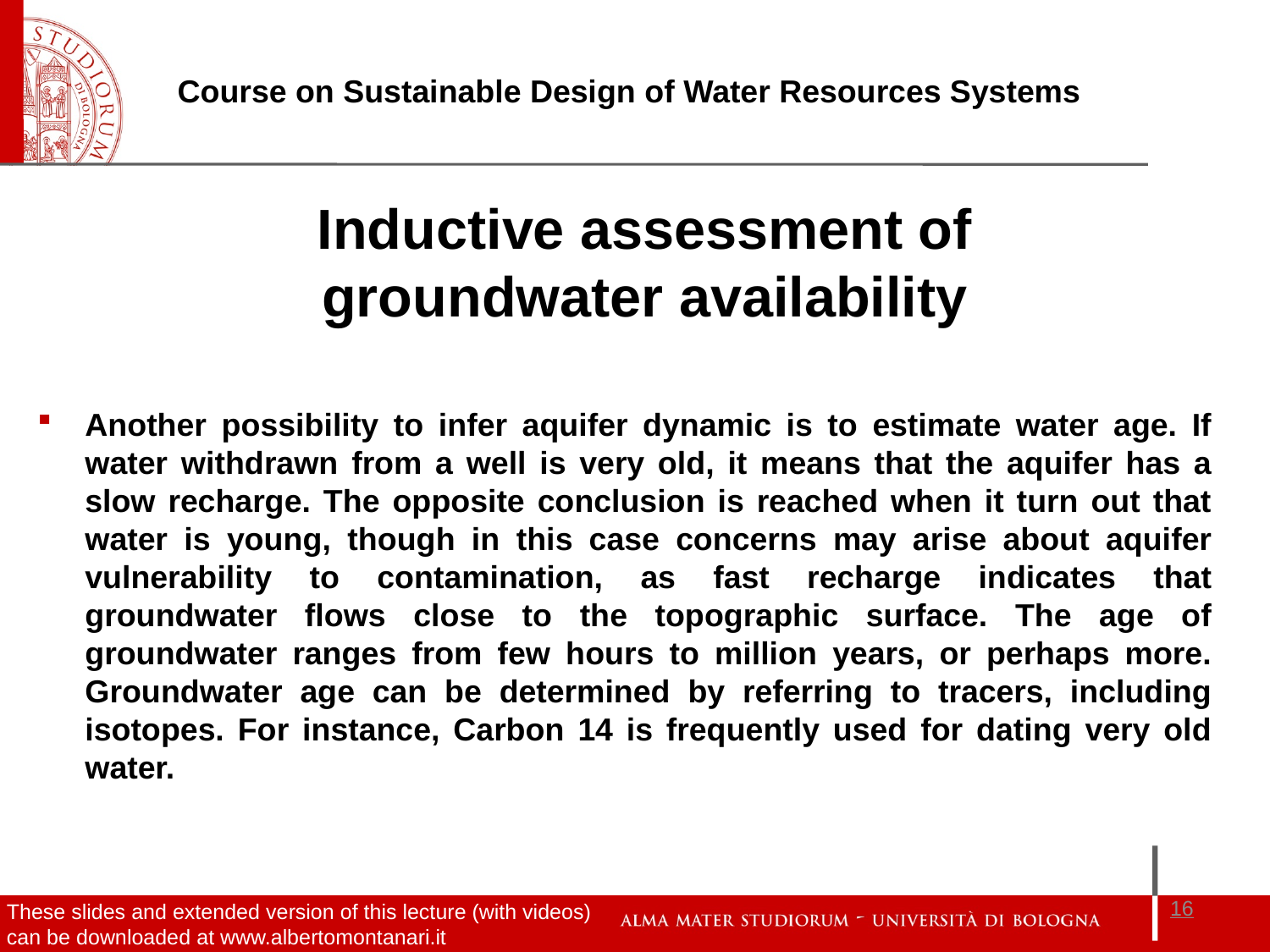

Inductive assessment of groundwater availability
Another possibility to infer aquifer dynamic is to estimate water age. If water withdrawn from a well is very old, it means that the aquifer has a slow recharge. The opposite conclusion is reached when it turn out that water is young, though in this case concerns may arise about aquifer vulnerability to contamination, as fast recharge indicates that groundwater flows close to the topographic surface. The age of groundwater ranges from few hours to million years, or perhaps more. Groundwater age can be determined by referring to tracers, including isotopes. For instance, Carbon 14 is frequently used for dating very old water.
16